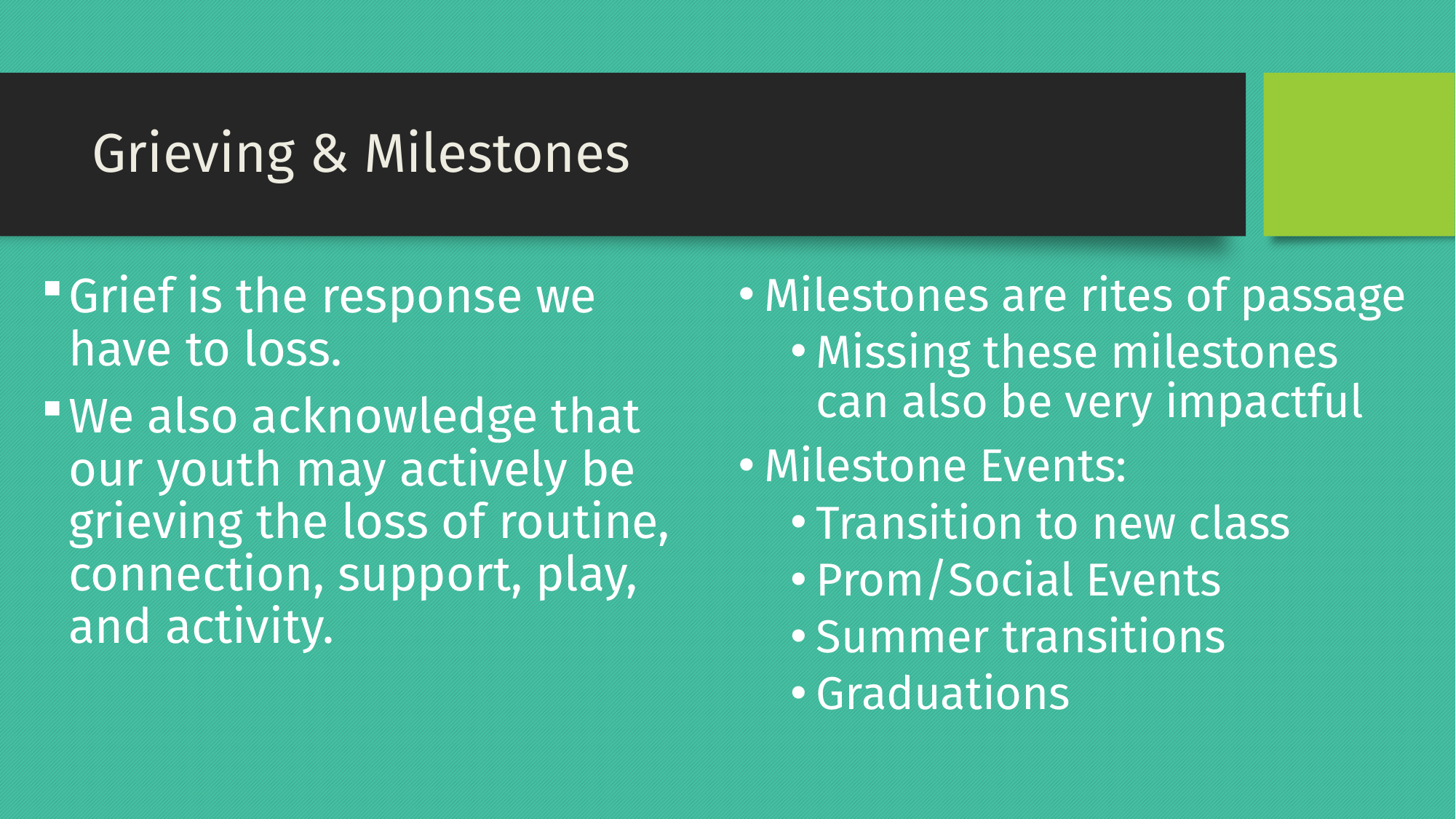

# Grieving & Milestones
Milestones are rites of passage
Missing these milestones can also be very impactful
Milestone Events:
Transition to new class
Prom/Social Events
Summer transitions
Graduations
Grief is the response we have to loss.
We also acknowledge that our youth may actively be grieving the loss of routine, connection, support, play, and activity.